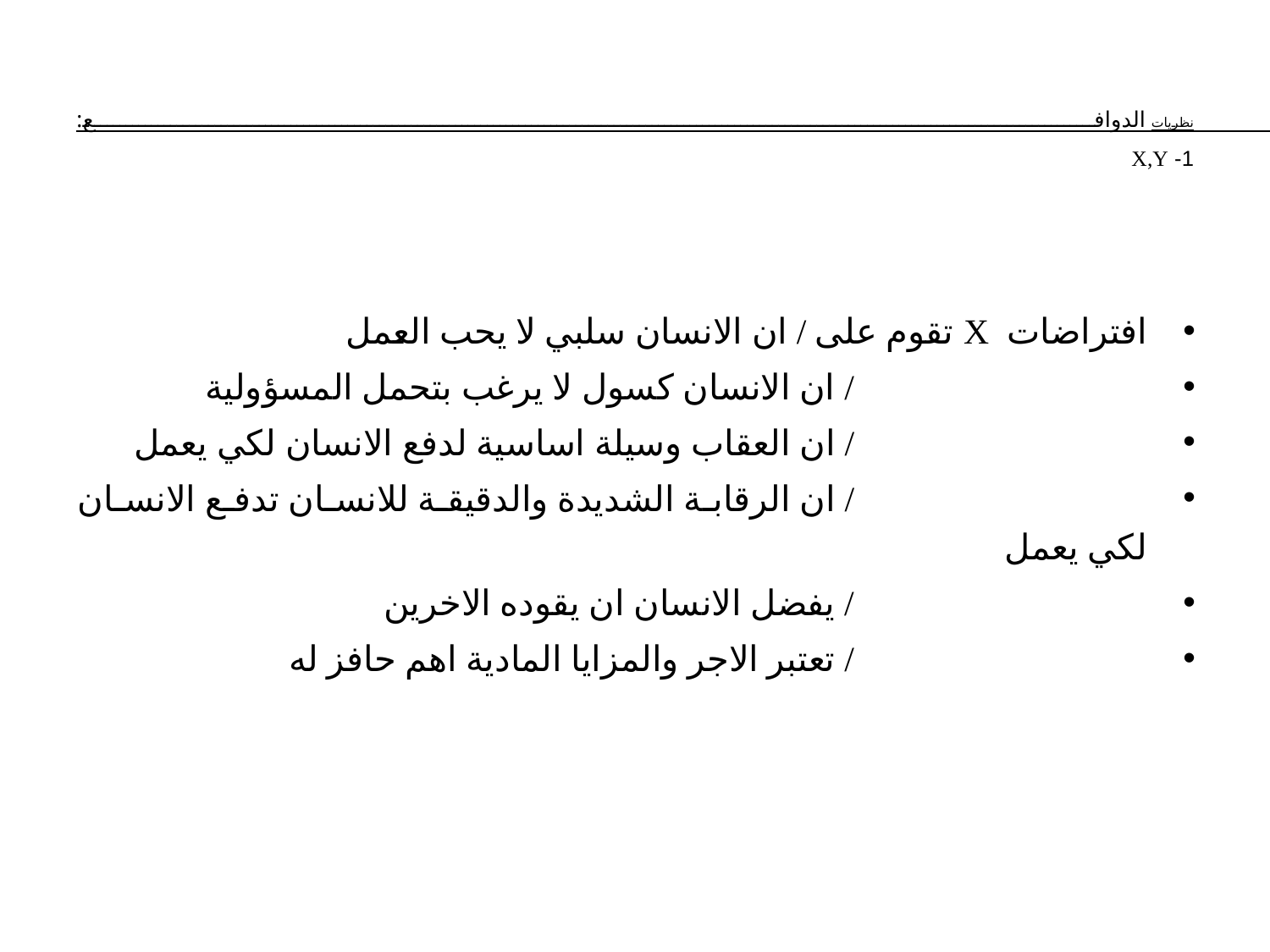

# نظريات الدوافع: 1- X,Y
افتراضات  X تقوم على / ان الانسان سلبي لا يحب العمل
                                 / ان الانسان كسول لا يرغب بتحمل المسؤولية
                                 / ان العقاب وسيلة اساسية لدفع الانسان لكي يعمل
                                 / ان الرقابة الشديدة والدقيقة للانسان تدفع الانسان لكي يعمل
                                 / يفضل الانسان ان يقوده الاخرين
                                 / تعتبر الاجر والمزايا المادية اهم حافز له